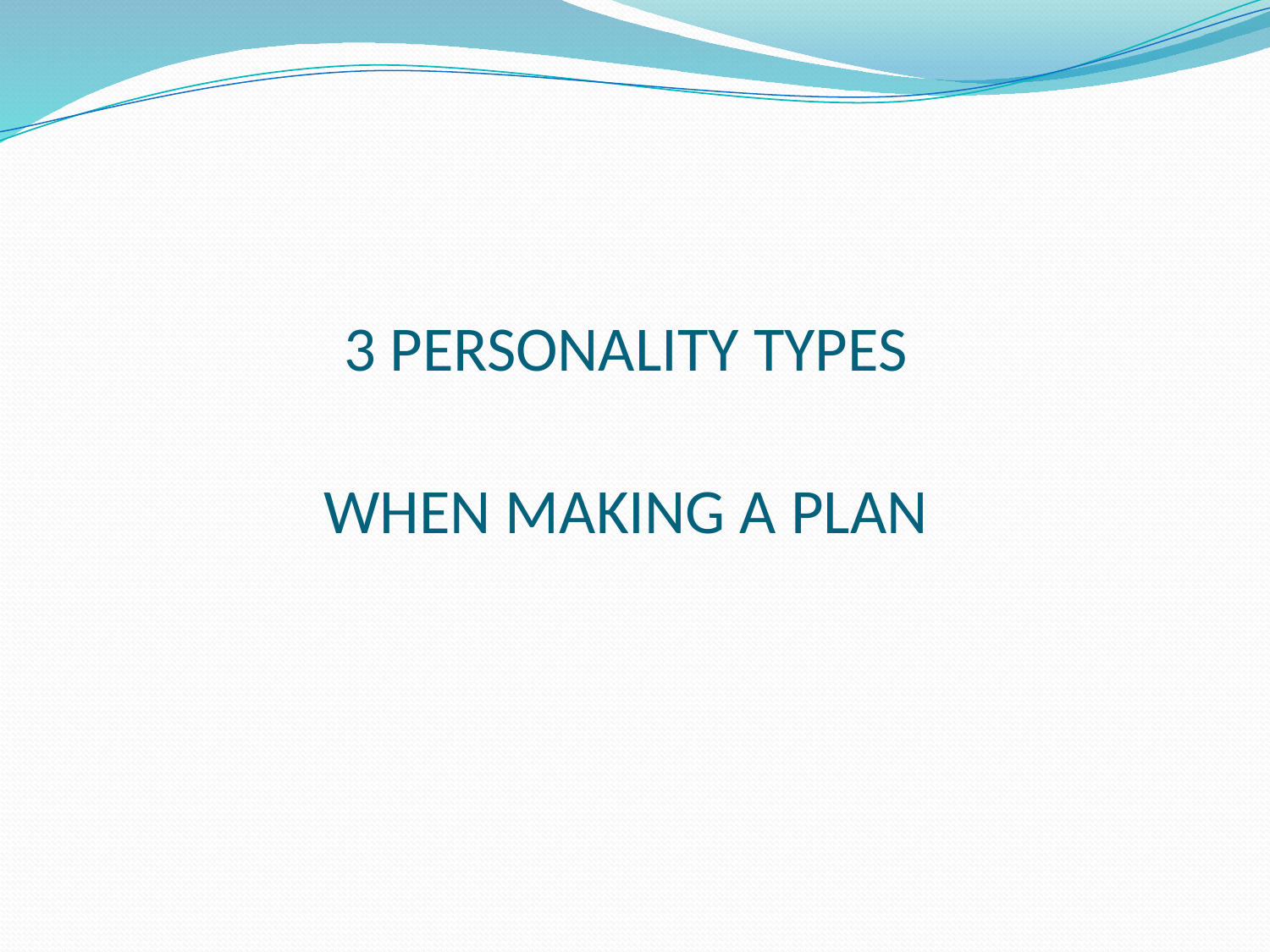

# 3 PERSONALITY TYPES WHEN MAKING A PLAN